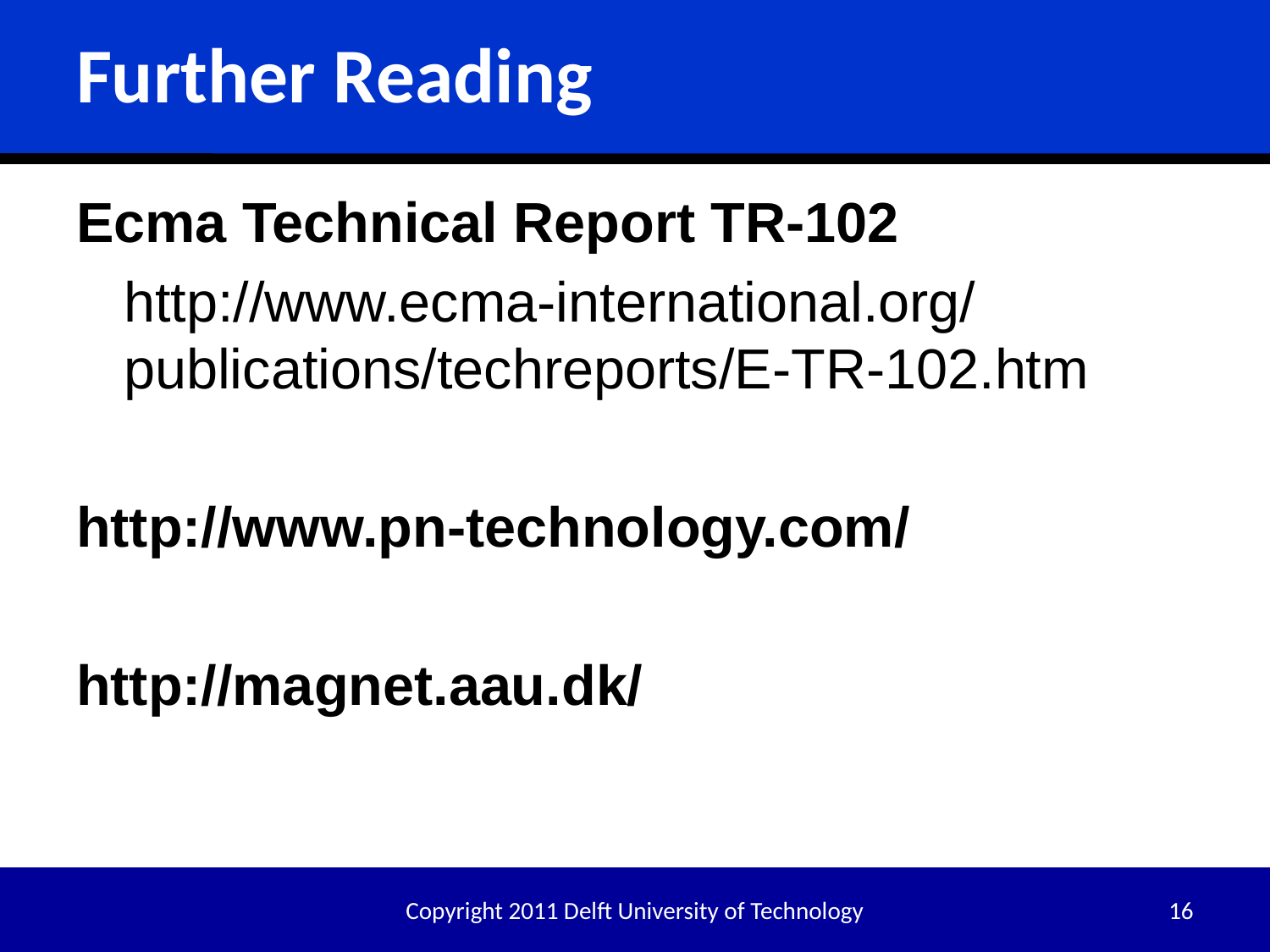

# Further Reading
Ecma Technical Report TR-102
	http://www.ecma-international.org/
	publications/techreports/E-TR-102.htm

http://www.pn-technology.com/

http://magnet.aau.dk/
Copyright 2011 Delft University of Technology
16